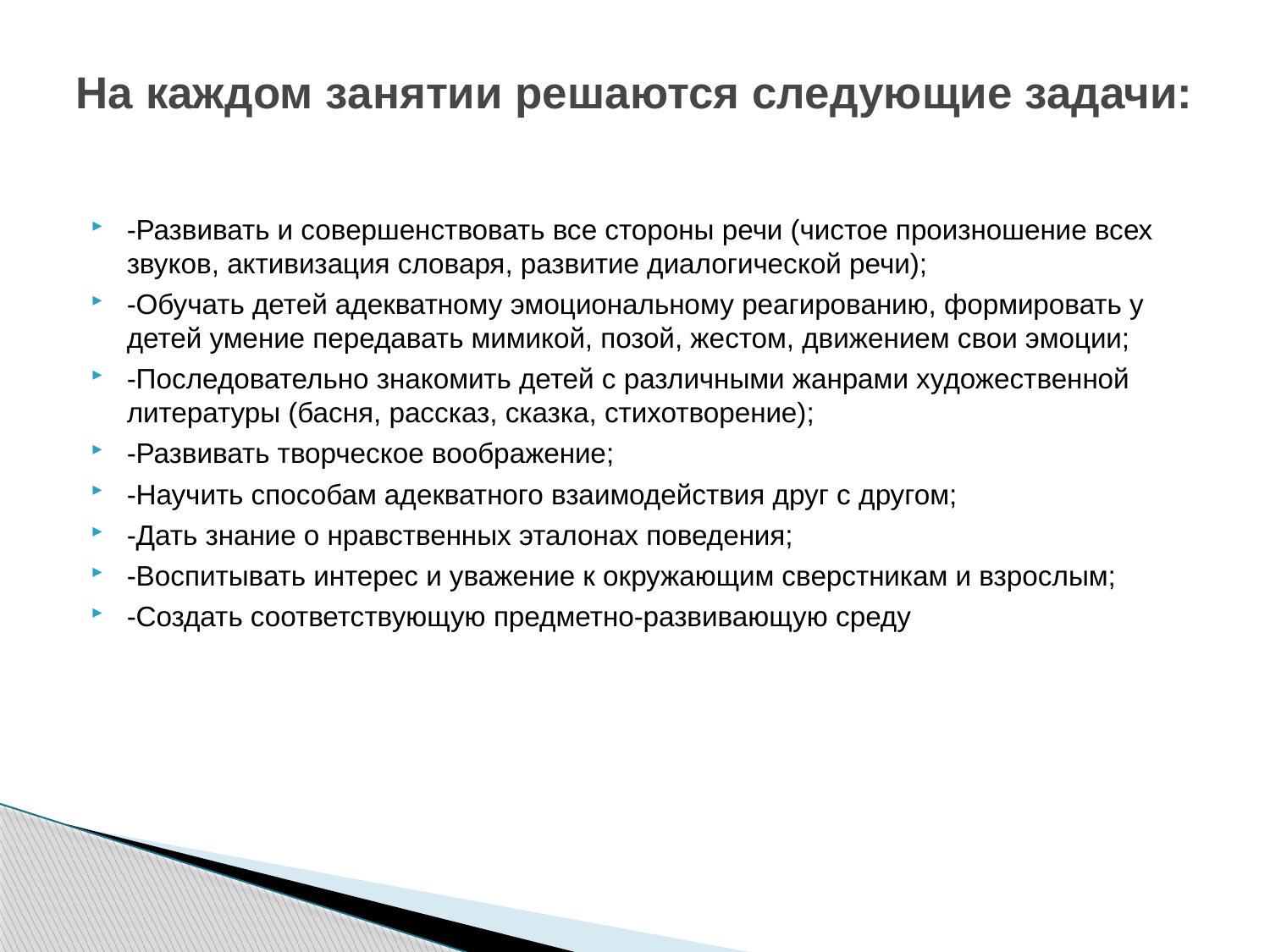

# На каждом занятии решаются следующие задачи:
-Развивать и совершенствовать все стороны речи (чистое произношение всех звуков, активизация словаря, развитие диалогической речи);
-Обучать детей адекватному эмоциональному реагированию, формировать у детей умение передавать мимикой, позой, жестом, движением свои эмоции;
-Последовательно знакомить детей с различными жанрами художественной литературы (басня, рассказ, сказка, стихотворение);
-Развивать творческое воображение;
-Научить способам адекватного взаимодействия друг с другом;
-Дать знание о нравственных эталонах поведения;
-Воспитывать интерес и уважение к окружающим сверстникам и взрослым;
-Создать соответствующую предметно-развивающую среду